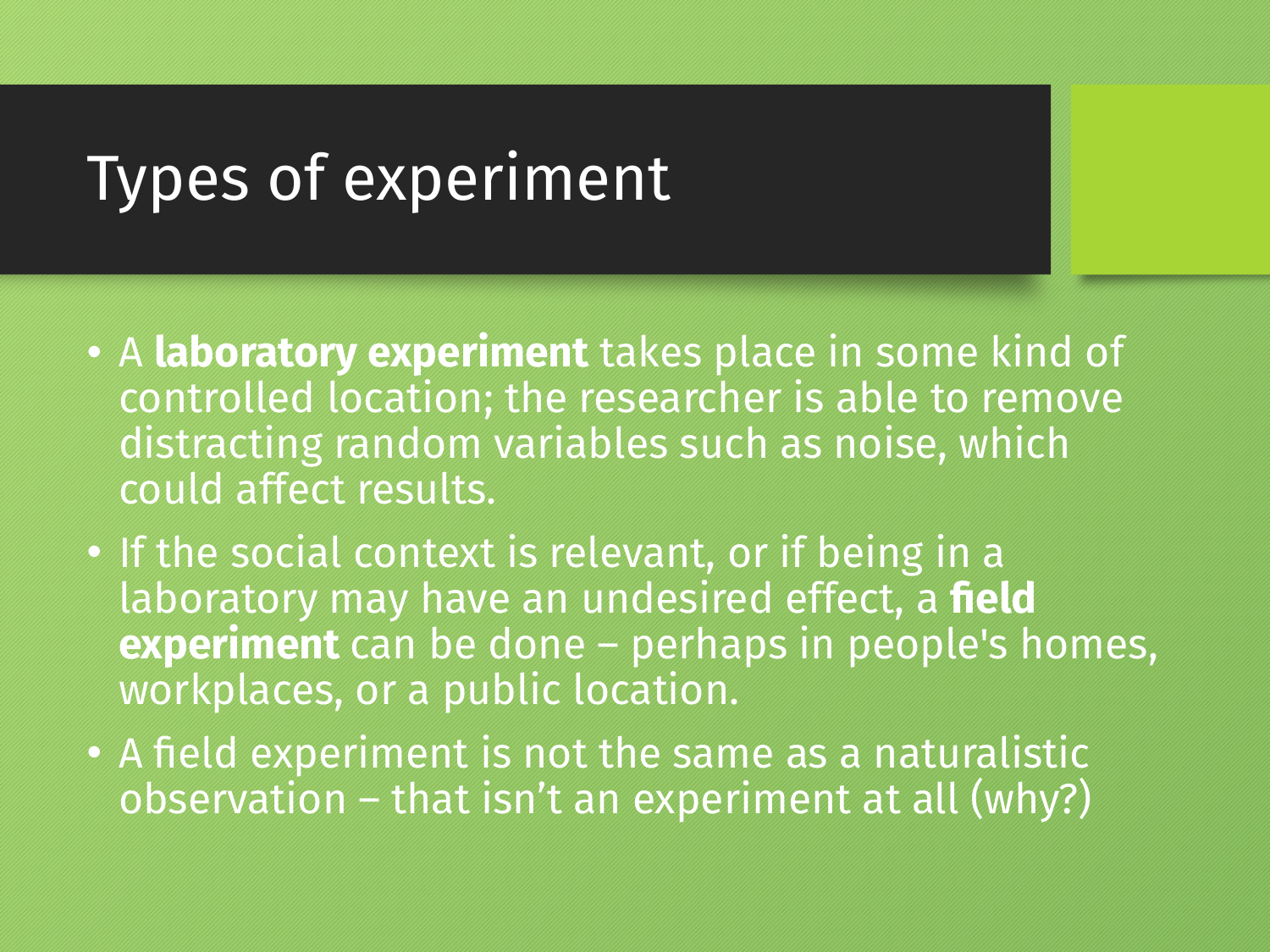

# Types of experiment
A laboratory experiment takes place in some kind of controlled location; the researcher is able to remove distracting random variables such as noise, which could affect results.
If the social context is relevant, or if being in a laboratory may have an undesired effect, a field experiment can be done – perhaps in people's homes, workplaces, or a public location.
A field experiment is not the same as a naturalistic observation – that isn’t an experiment at all (why?)